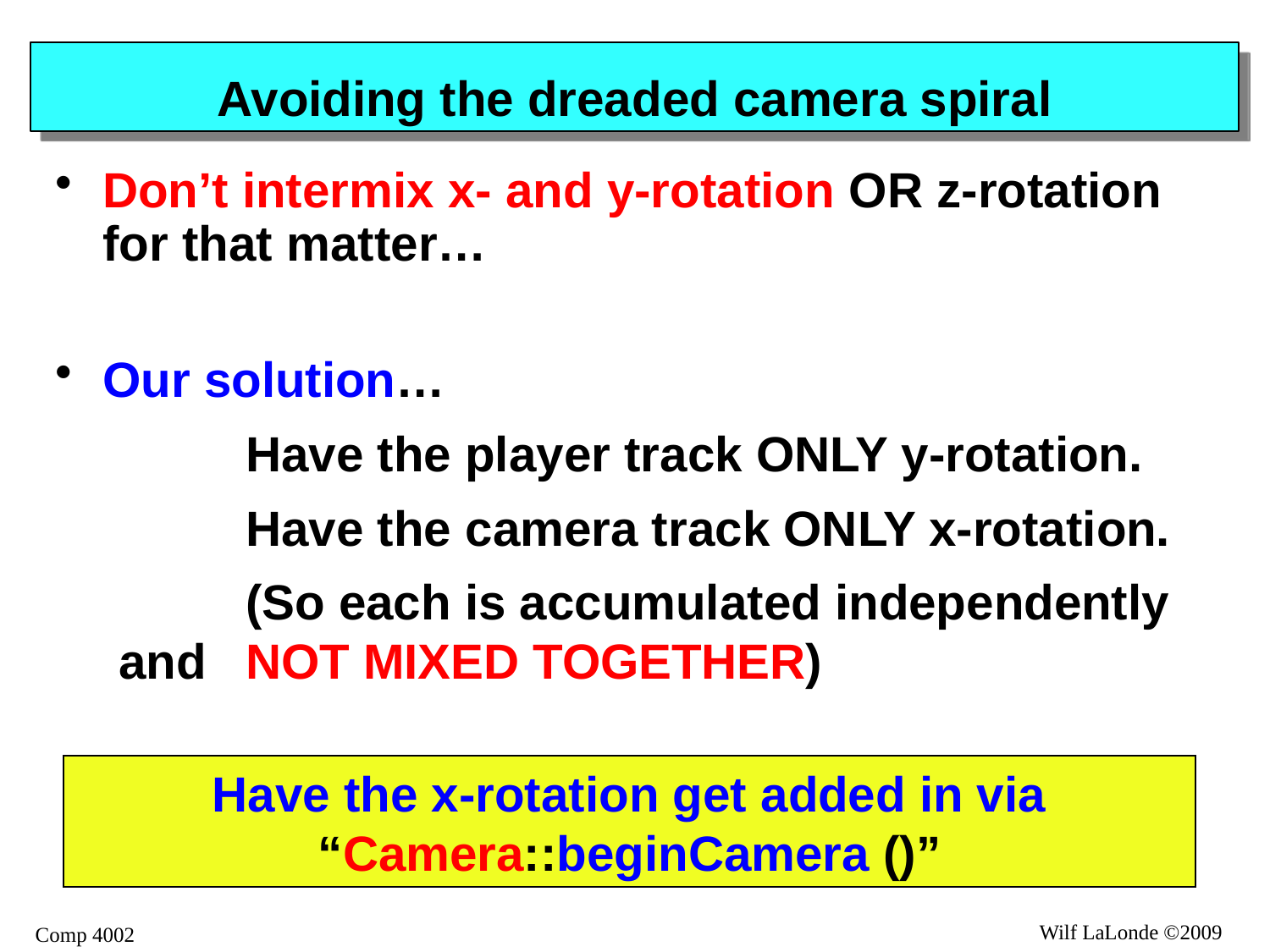

# Avoiding the dreaded camera spiral
Don’t intermix x- and y-rotation OR z-rotation for that matter…

Our solution…
	Have the player track ONLY y-rotation.
	Have the camera track ONLY x-rotation.
	(So each is accumulated independently and 	NOT MIXED TOGETHER)
Have the x-rotation get added in via “Camera::beginCamera ()”